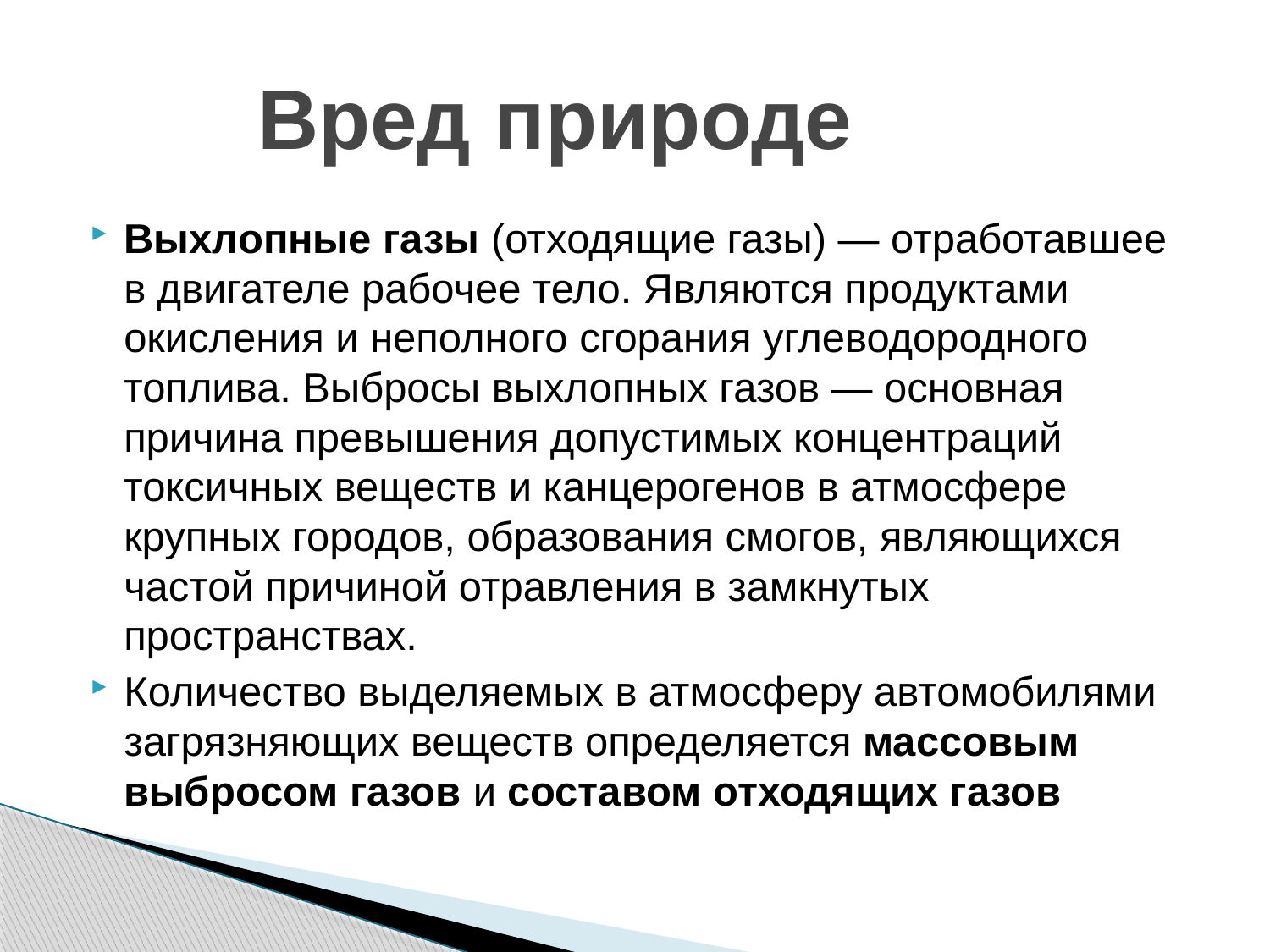

# Вред природе
Выхлопные газы (отходящие газы) — отработавшее в двигателе рабочее тело. Являются продуктами окисления и неполного сгорания углеводородного топлива. Выбросы выхлопных газов — основная причина превышения допустимых концентраций токсичных веществ и канцерогенов в атмосфере крупных городов, образования смогов, являющихся частой причиной отравления в замкнутых пространствах.
Количество выделяемых в атмосферу автомобилями загрязняющих веществ определяется массовым выбросом газов и составом отходящих газов